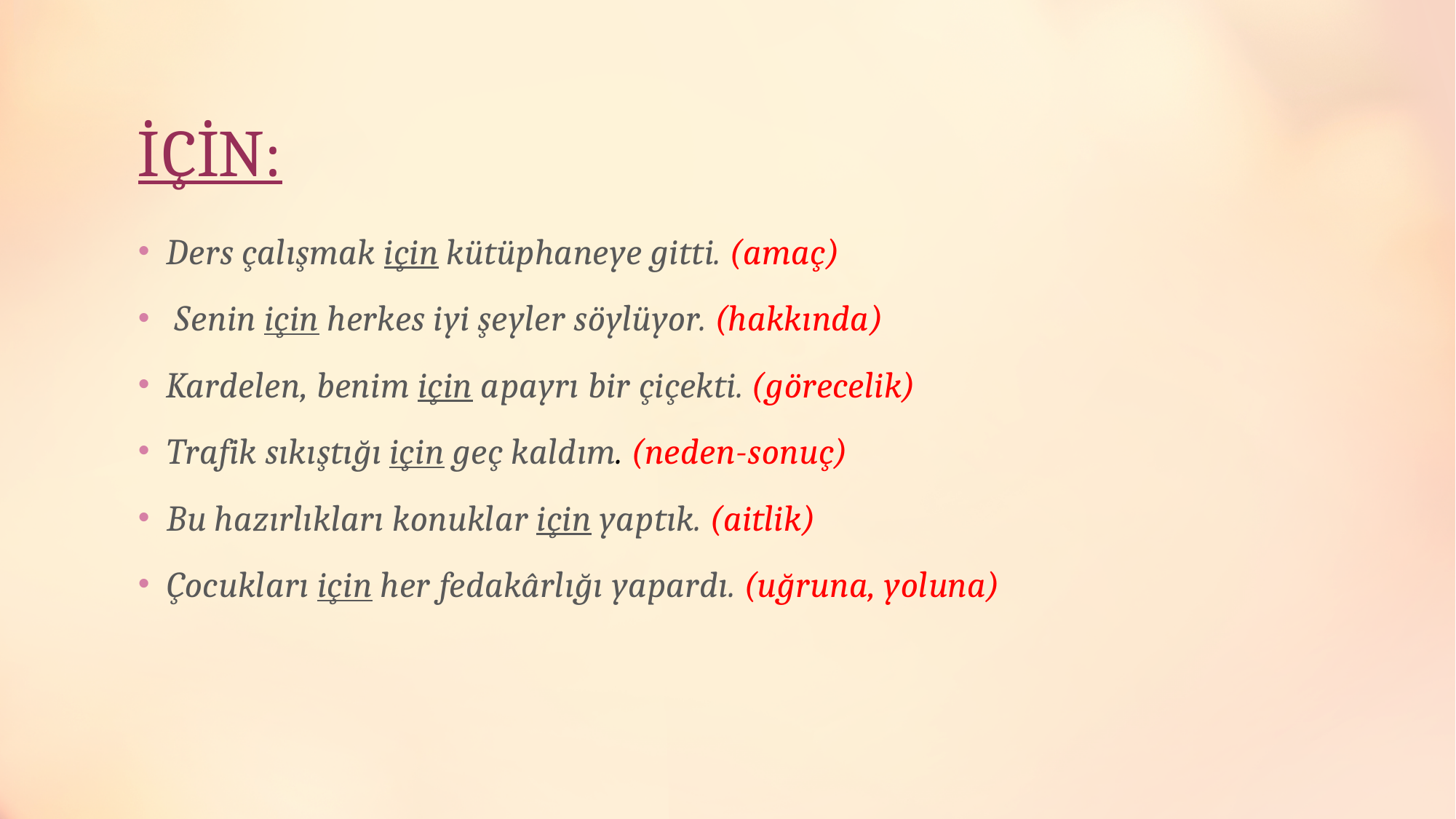

# İÇİN:
Ders çalışmak için kütüphaneye gitti. (amaç)
 Senin için herkes iyi şeyler söylüyor. (hakkında)
Kardelen, benim için apayrı bir çiçekti. (görecelik)
Trafik sıkıştığı için geç kaldım. (neden-sonuç)
Bu hazırlıkları konuklar için yaptık. (aitlik)
Çocukları için her fedakârlığı yapardı. (uğruna, yoluna)